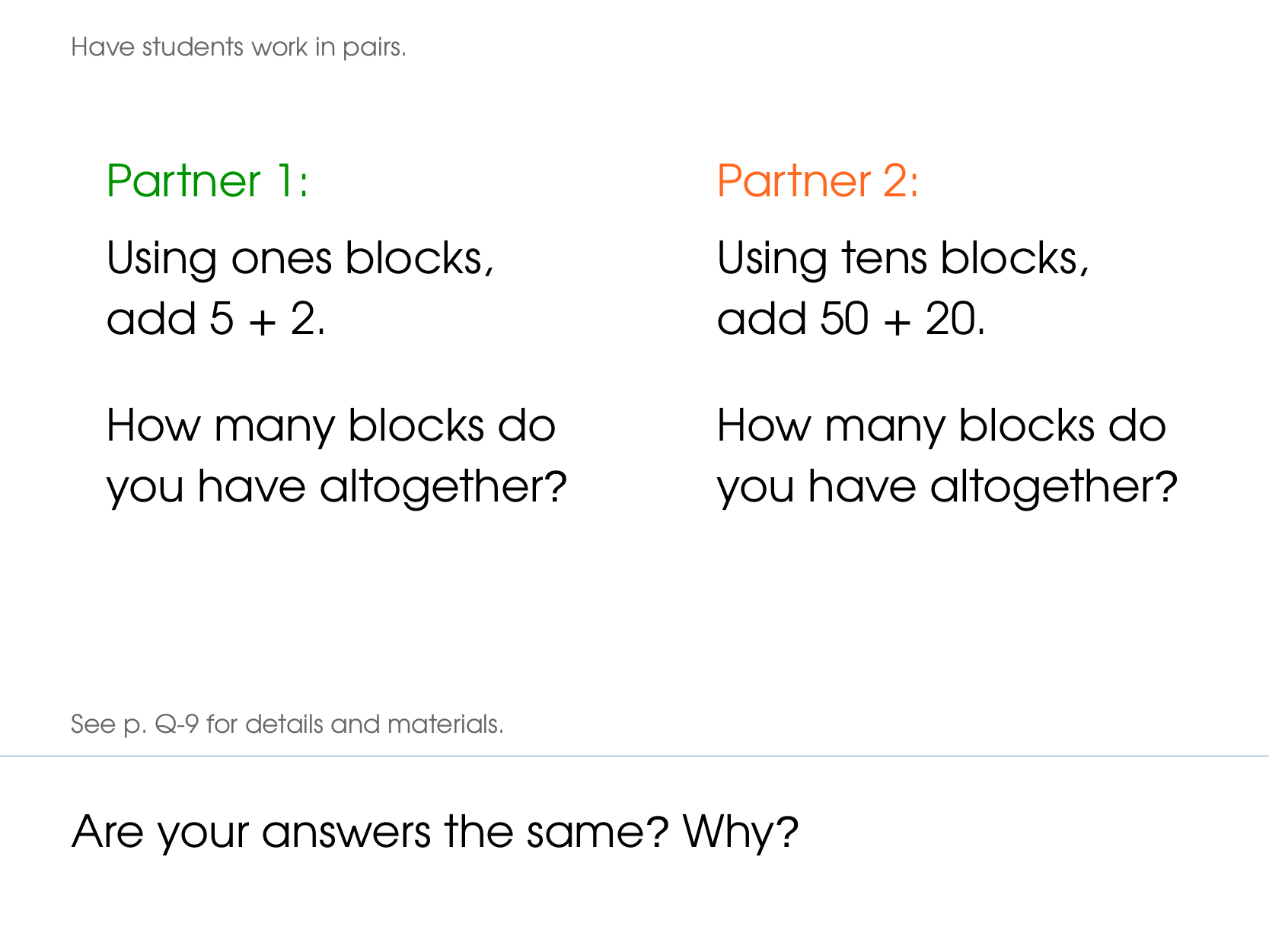

Have students work in pairs.
Partner 1:
Using ones blocks,
add 5 + 2.
How many blocks do
you have altogether?
Partner 2:
Using tens blocks, add 50 + 20.
How many blocks do you have altogether?
See p. Q-9 for details and materials.
Are your answers the same? Why?